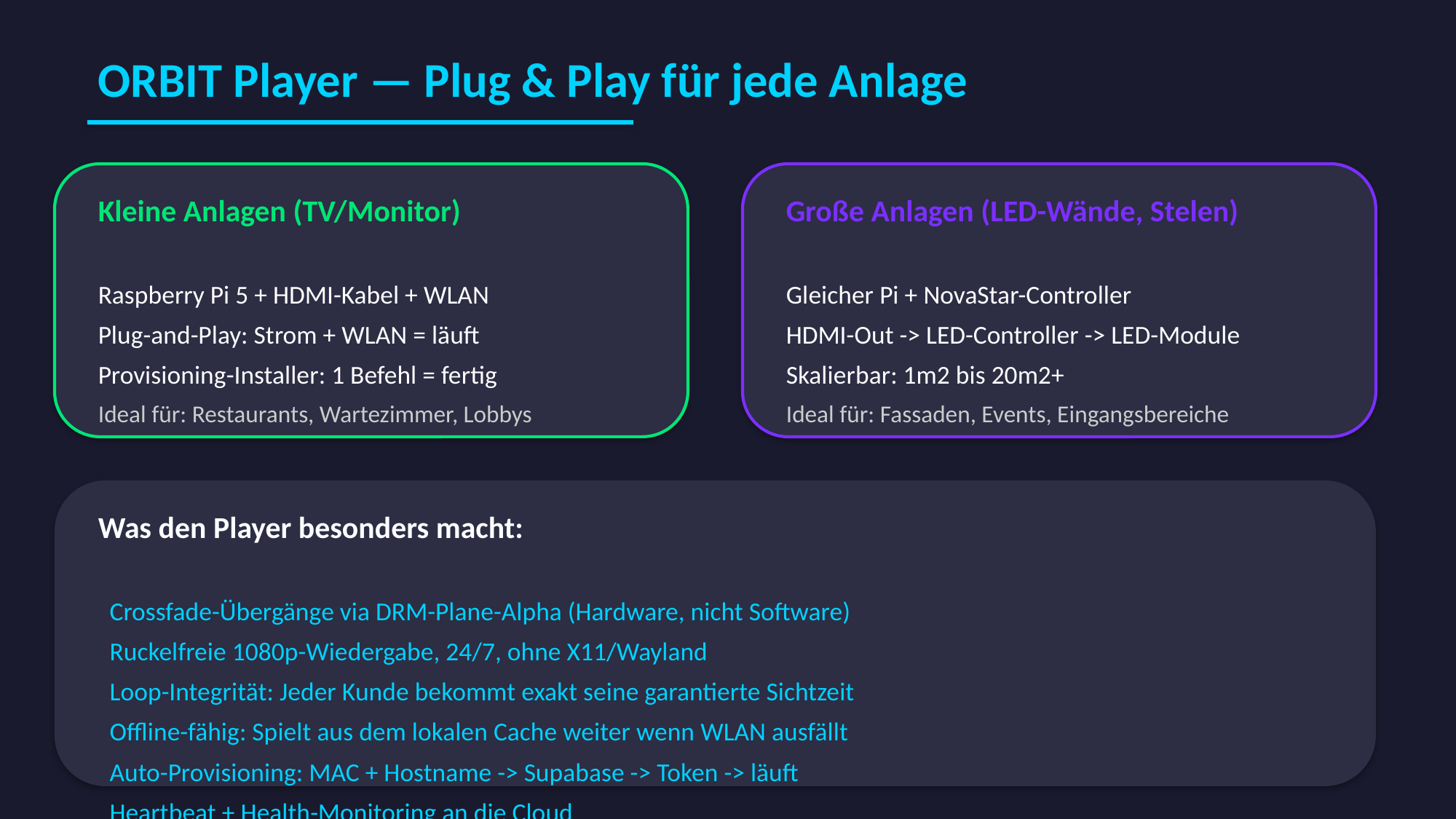

ORBIT Player — Plug & Play für jede Anlage

Kleine Anlagen (TV/Monitor)

Raspberry Pi 5 + HDMI-Kabel + WLAN
Plug-and-Play: Strom + WLAN = läuft
Provisioning-Installer: 1 Befehl = fertig
Ideal für: Restaurants, Wartezimmer, Lobbys
Große Anlagen (LED-Wände, Stelen)

Gleicher Pi + NovaStar-Controller
HDMI-Out -> LED-Controller -> LED-Module
Skalierbar: 1m2 bis 20m2+
Ideal für: Fassaden, Events, Eingangsbereiche

Was den Player besonders macht:

  Crossfade-Übergänge via DRM-Plane-Alpha (Hardware, nicht Software)
  Ruckelfreie 1080p-Wiedergabe, 24/7, ohne X11/Wayland
  Loop-Integrität: Jeder Kunde bekommt exakt seine garantierte Sichtzeit
  Offline-fähig: Spielt aus dem lokalen Cache weiter wenn WLAN ausfällt
  Auto-Provisioning: MAC + Hostname -> Supabase -> Token -> läuft
  Heartbeat + Health-Monitoring an die Cloud